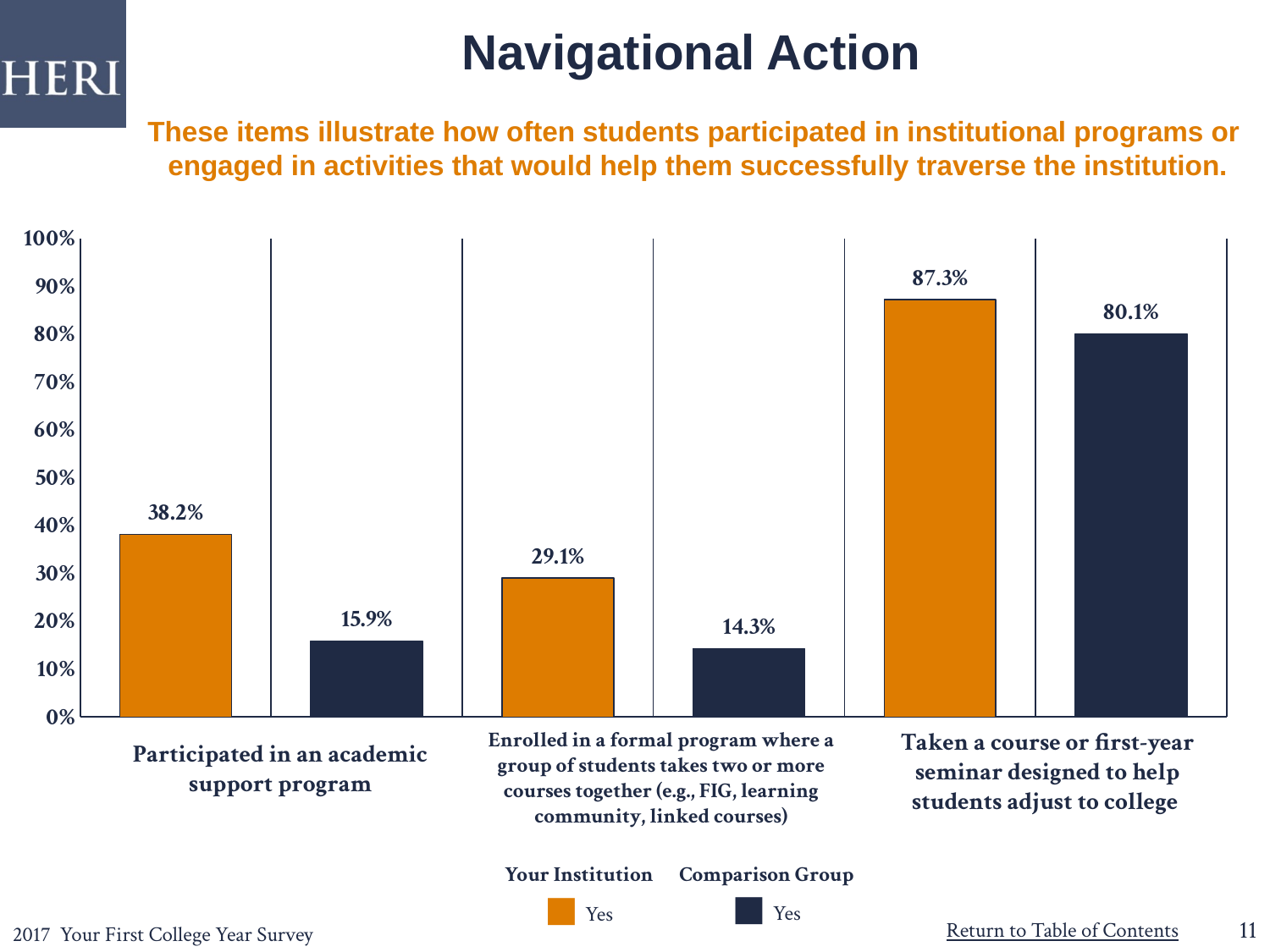

# Navigational Action These items illustrate how often students participated in institutional programs or engaged in activities that would help them successfully traverse the institution.

### Chart

| Category | Yes |
|---|---|
| Institution | 0.382 |
| Comparison | 0.159 |
| Institution | 0.291 |
| Comparison | 0.143 |
| Institution | 0.873 |
| Comparison | 0.801 |
Enrolled in a formal program where a group of students takes two or more courses together (e.g., FIG, learning community, linked courses)
Taken a course or first-year seminar designed to help students adjust to college
Participated in an academic support program
Your Institution
■ Yes
Comparison Group
■ Yes
11
2017  Your First College Year Survey